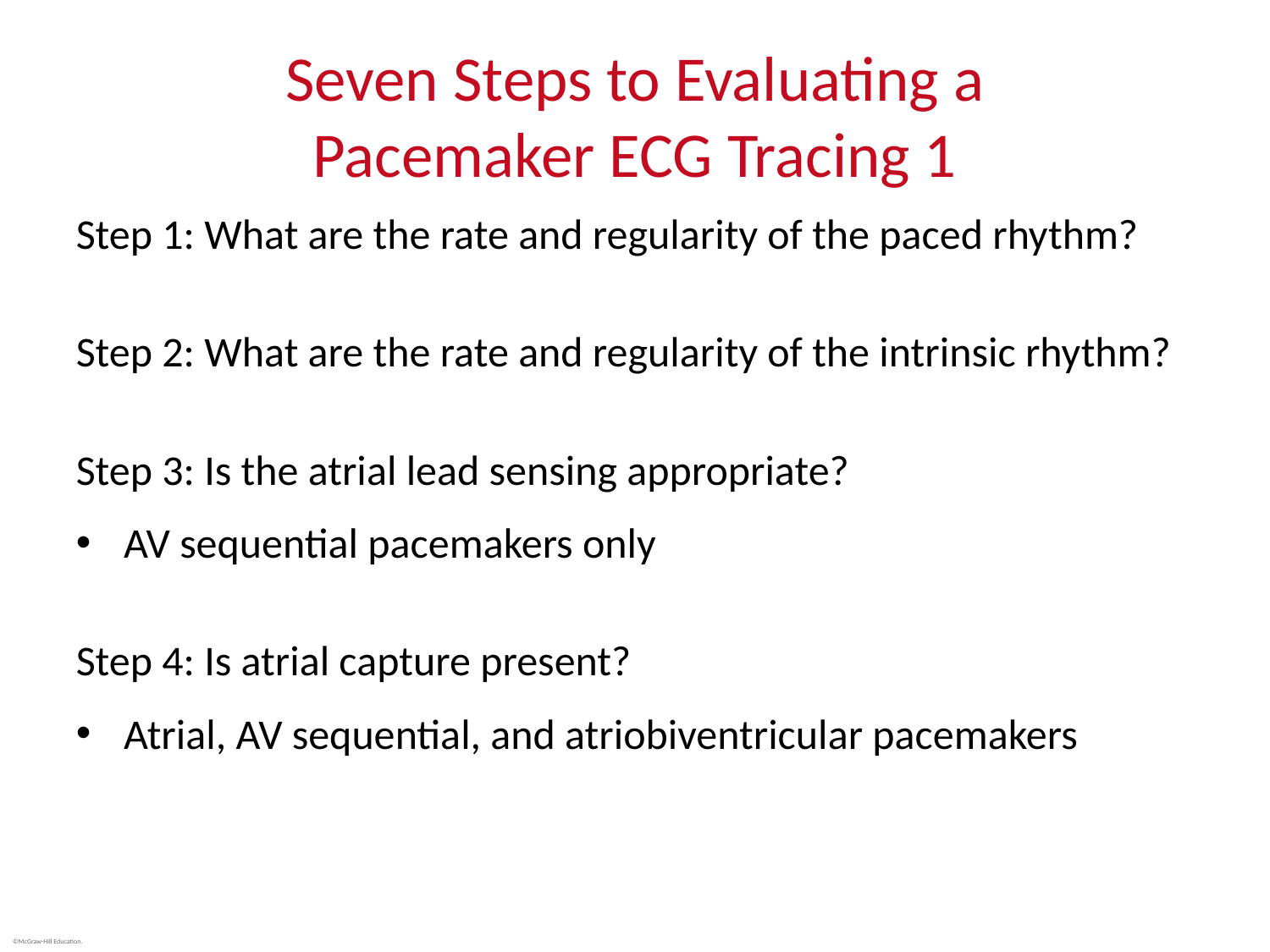

# Seven Steps to Evaluating a Pacemaker ECG Tracing 1
Step 1: What are the rate and regularity of the paced rhythm?
Step 2: What are the rate and regularity of the intrinsic rhythm?
Step 3: Is the atrial lead sensing appropriate?
AV sequential pacemakers only
Step 4: Is atrial capture present?
Atrial, AV sequential, and atriobiventricular pacemakers